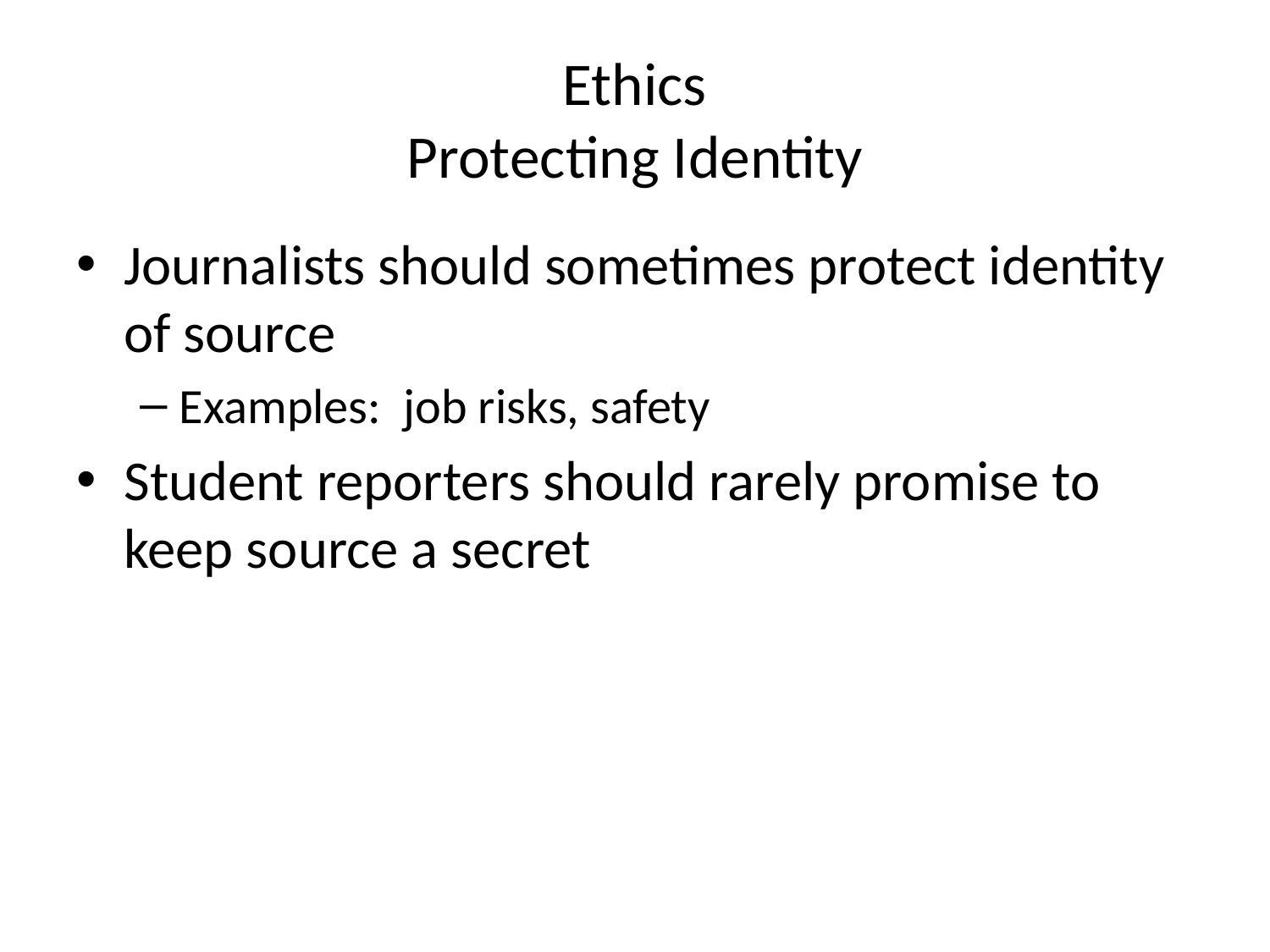

# Ethics Protecting Identity
Journalists should sometimes protect identity of source
Examples:  job risks, safety
Student reporters should rarely promise to keep source a secret